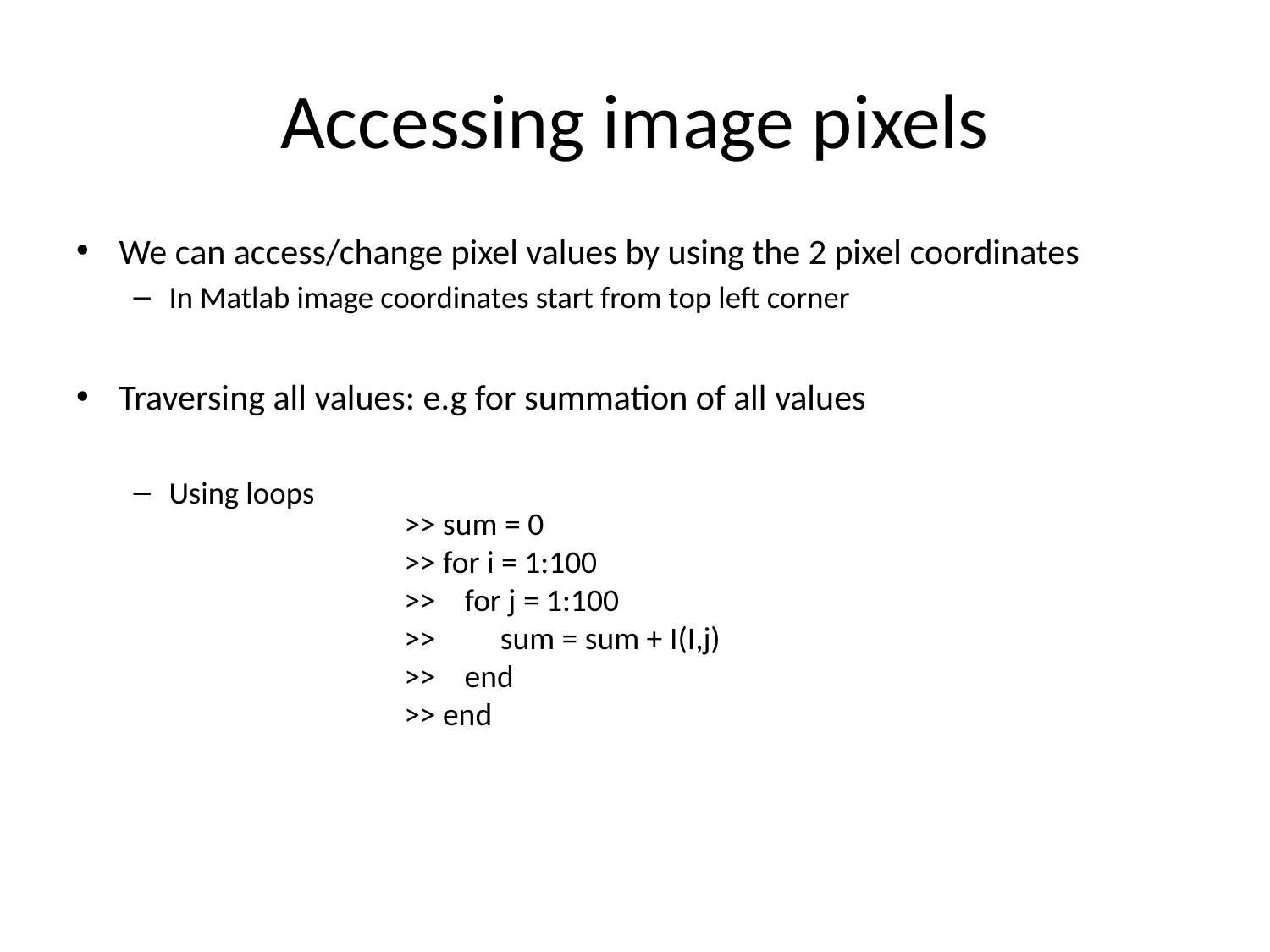

# Accessing image pixels
We can access/change pixel values by using the 2 pixel coordinates
In Matlab image coordinates start from top left corner

Traversing all values: e.g for summation of all values

Using loops

>> sum = 0
>> for i = 1:100
>>    for j = 1:100
>>         sum = sum + I(I,j)
>>    end
>> end